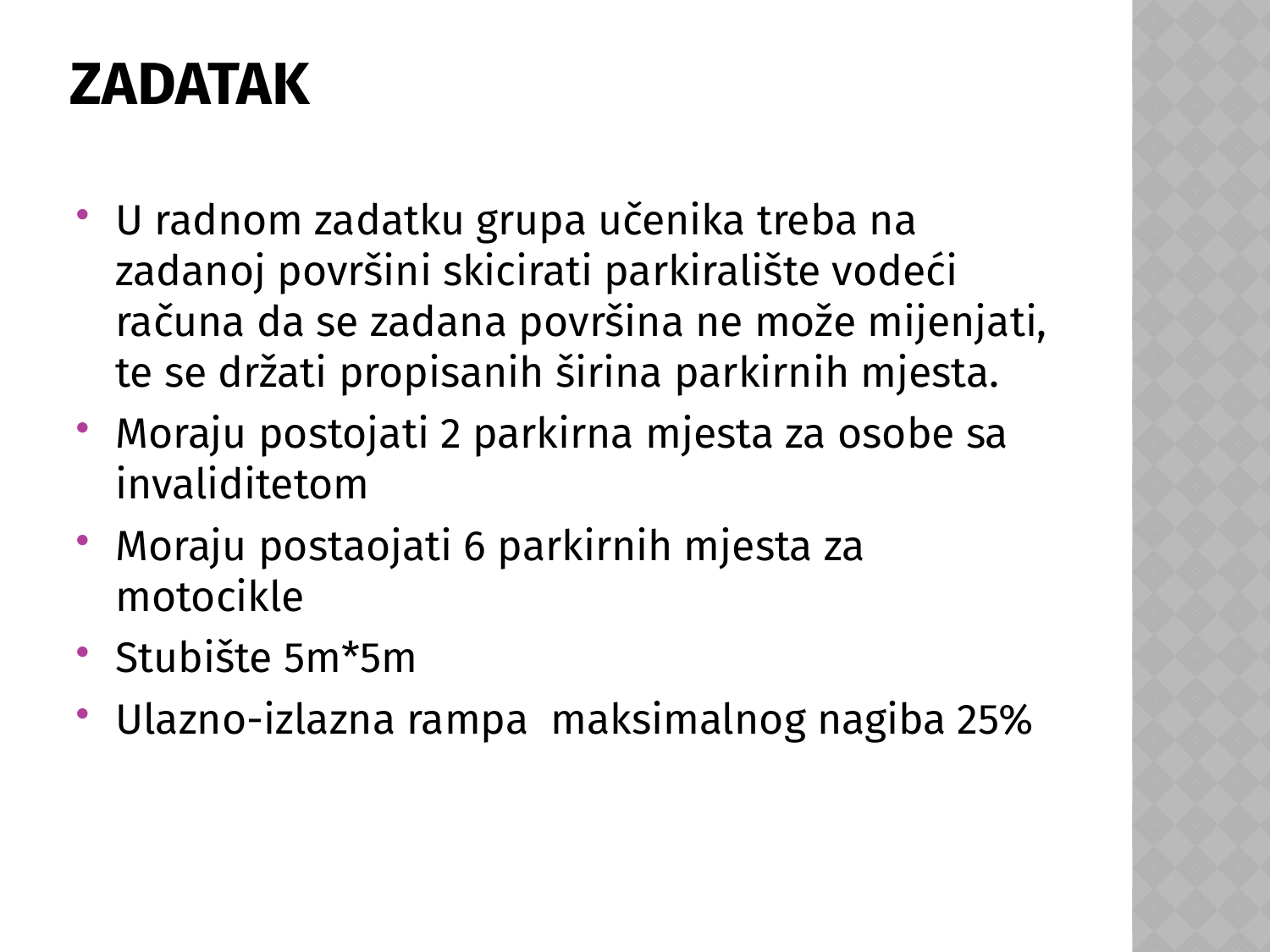

# Zadatak
U radnom zadatku grupa učenika treba na zadanoj površini skicirati parkiralište vodeći računa da se zadana površina ne može mijenjati, te se držati propisanih širina parkirnih mjesta.
Moraju postojati 2 parkirna mjesta za osobe sa invaliditetom
Moraju postaojati 6 parkirnih mjesta za motocikle
Stubište 5m*5m
Ulazno-izlazna rampa  maksimalnog nagiba 25%